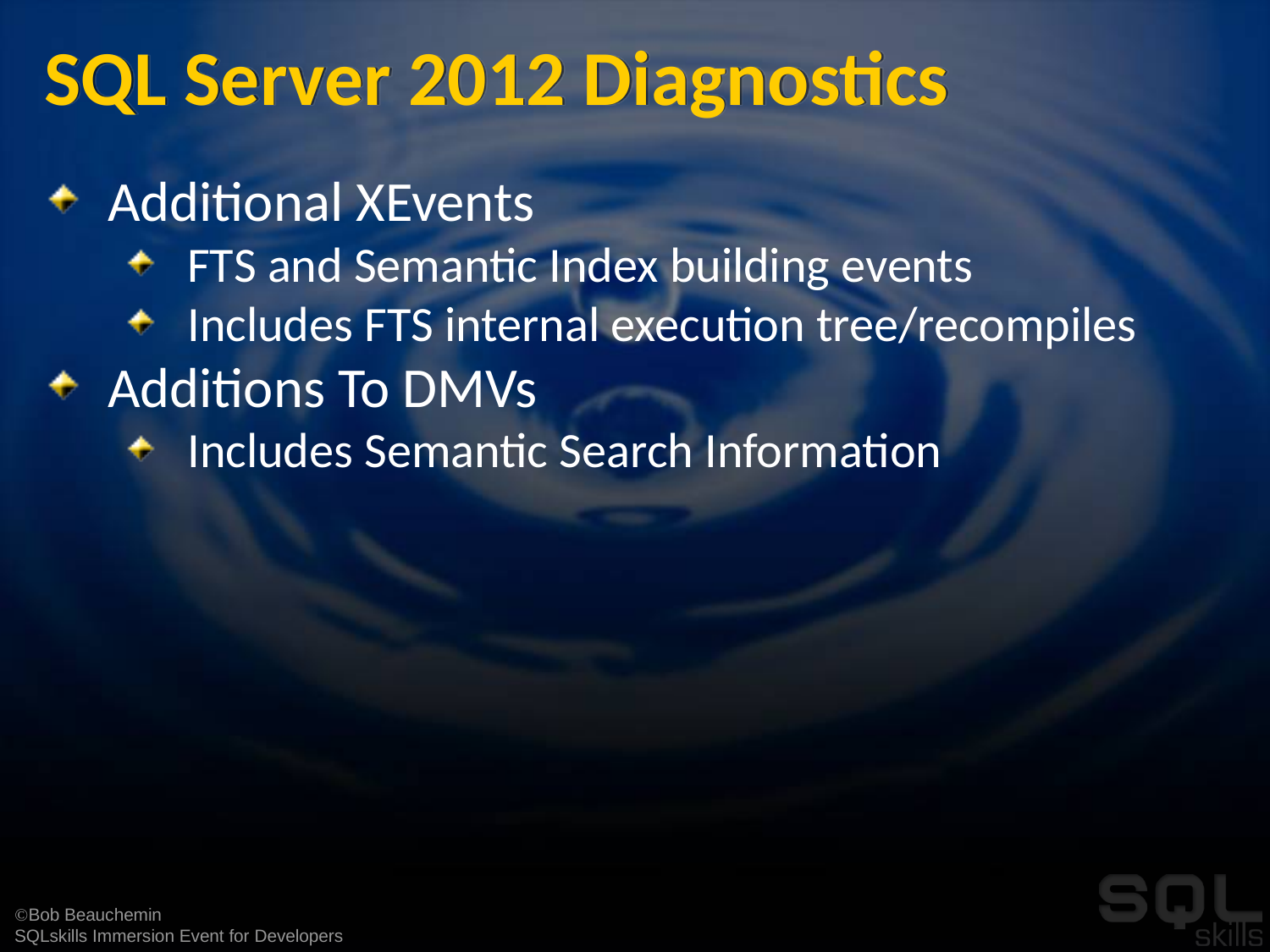

# SQL Server 2012 Diagnostics
Additional XEvents
FTS and Semantic Index building events
Includes FTS internal execution tree/recompiles
Additions To DMVs
Includes Semantic Search Information